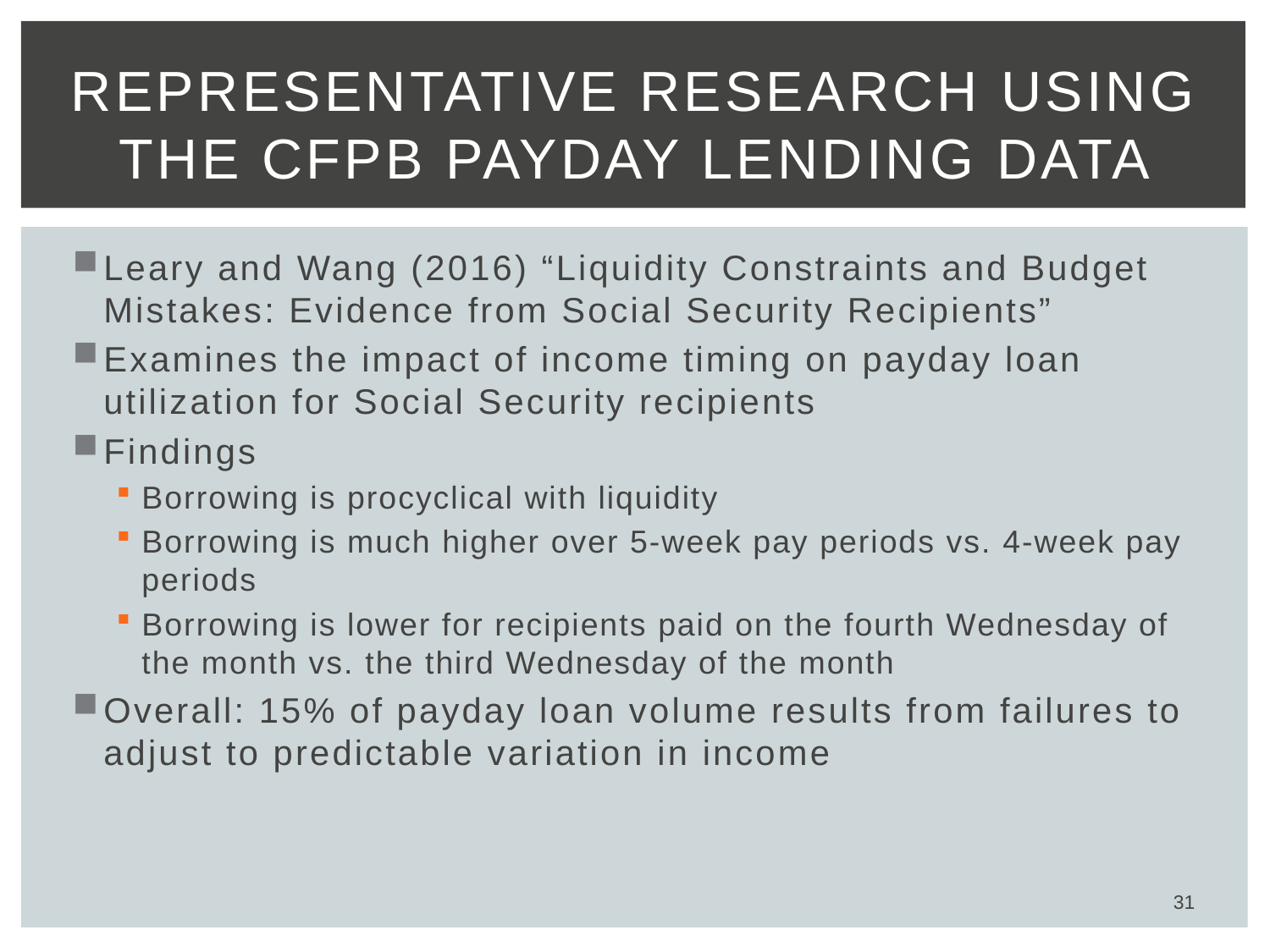

# Representative Research Using the CFPB Payday Lending Data
Leary and Wang (2016) “Liquidity Constraints and Budget Mistakes: Evidence from Social Security Recipients”
Examines the impact of income timing on payday loan utilization for Social Security recipients
Findings
Borrowing is procyclical with liquidity
Borrowing is much higher over 5-week pay periods vs. 4-week pay periods
Borrowing is lower for recipients paid on the fourth Wednesday of the month vs. the third Wednesday of the month
Overall: 15% of payday loan volume results from failures to adjust to predictable variation in income
31